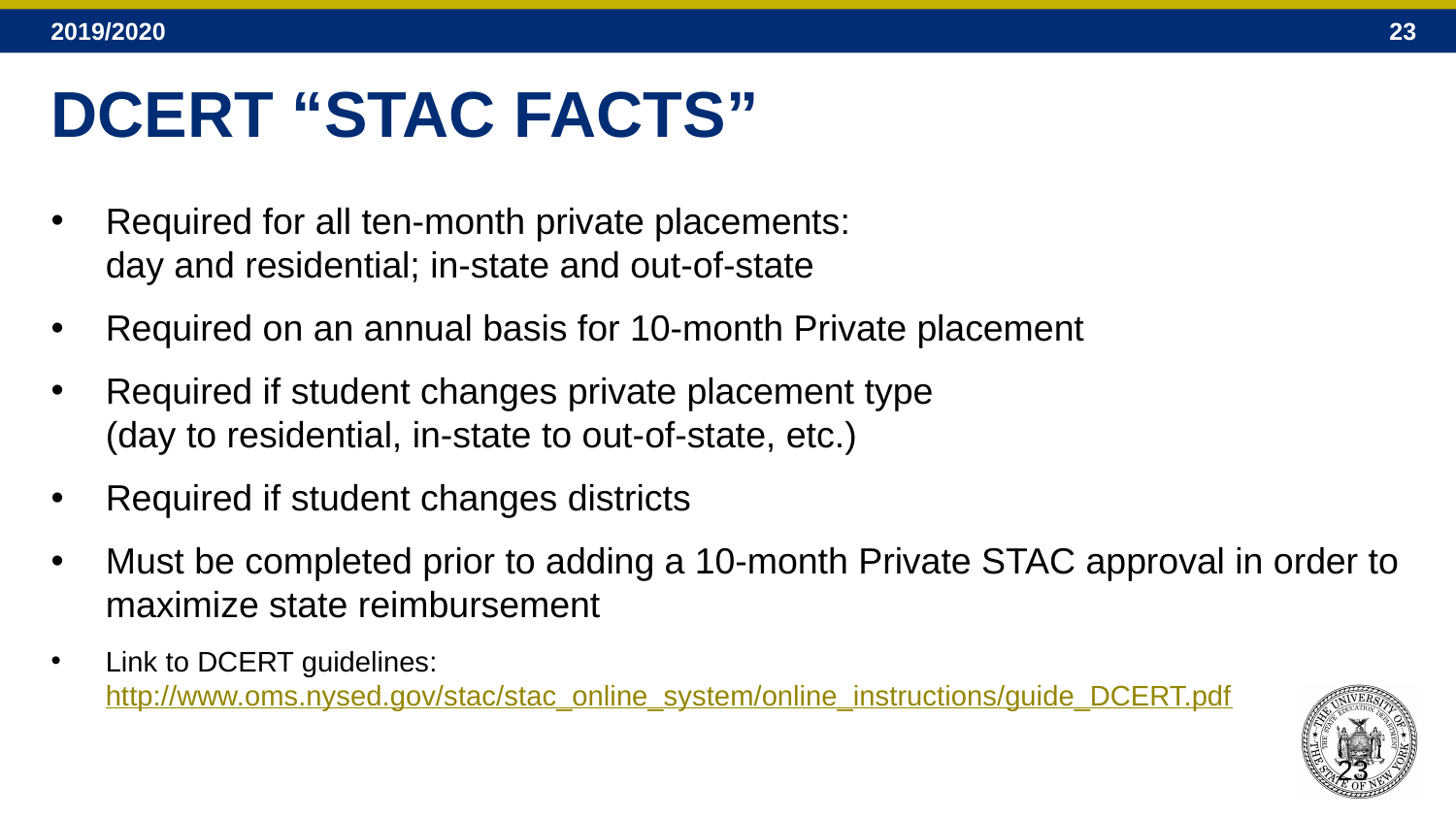

# DCERT “STAC FACTS”
Required for all ten-month private placements:
day and residential; in-state and out-of-state
Required on an annual basis for 10-month Private placement
Required if student changes private placement type
(day to residential, in-state to out-of-state, etc.)
Required if student changes districts
Must be completed prior to adding a 10-month Private STAC approval in order to maximize state reimbursement
Link to DCERT guidelines:  http://www.oms.nysed.gov/stac/stac_online_system/online_instructions/guide_DCERT.pdf
23